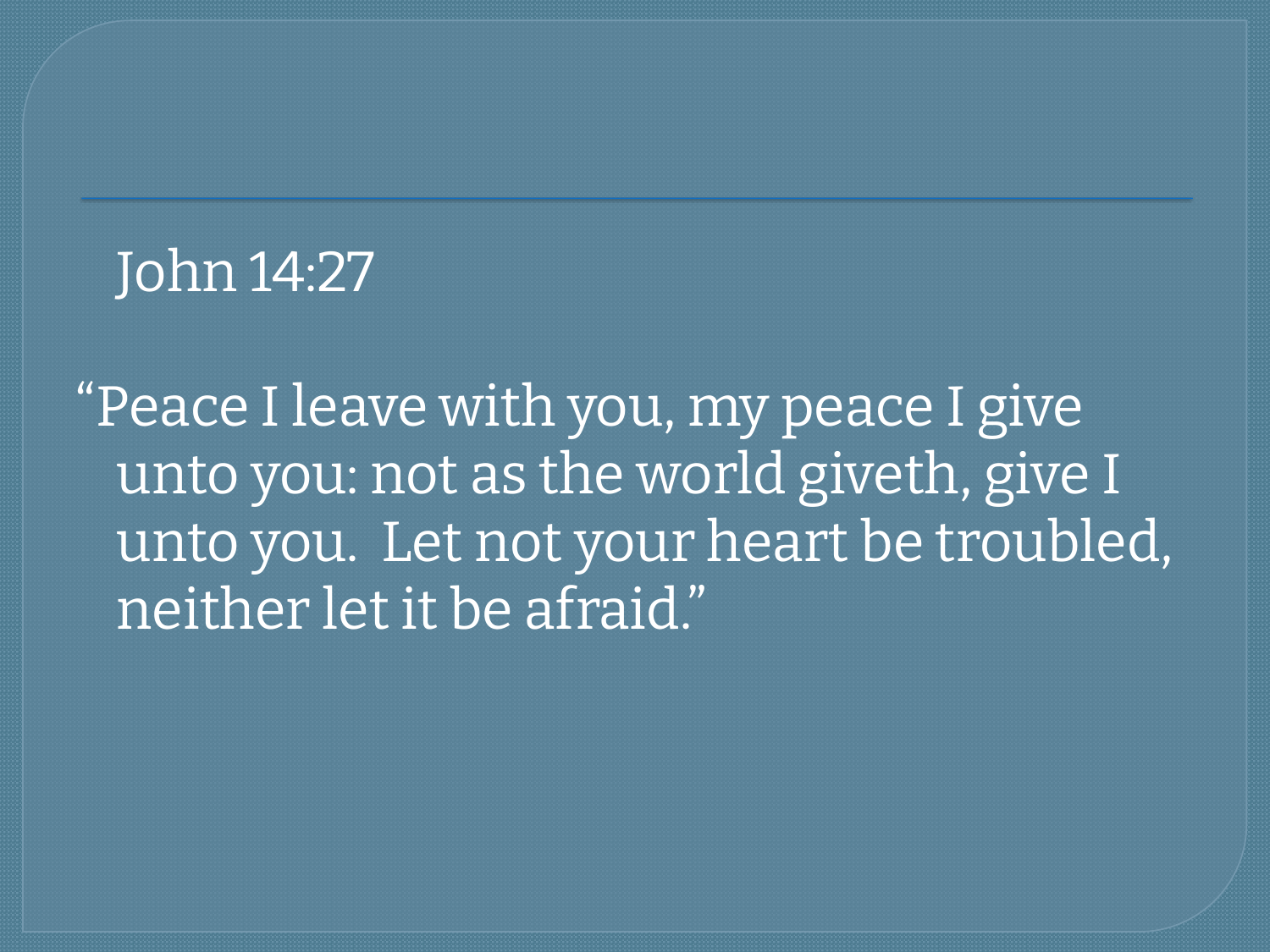

#
	John 14:27

“Peace I leave with you, my peace I give unto you: not as the world giveth, give I unto you.  Let not your heart be troubled, neither let it be afraid.”